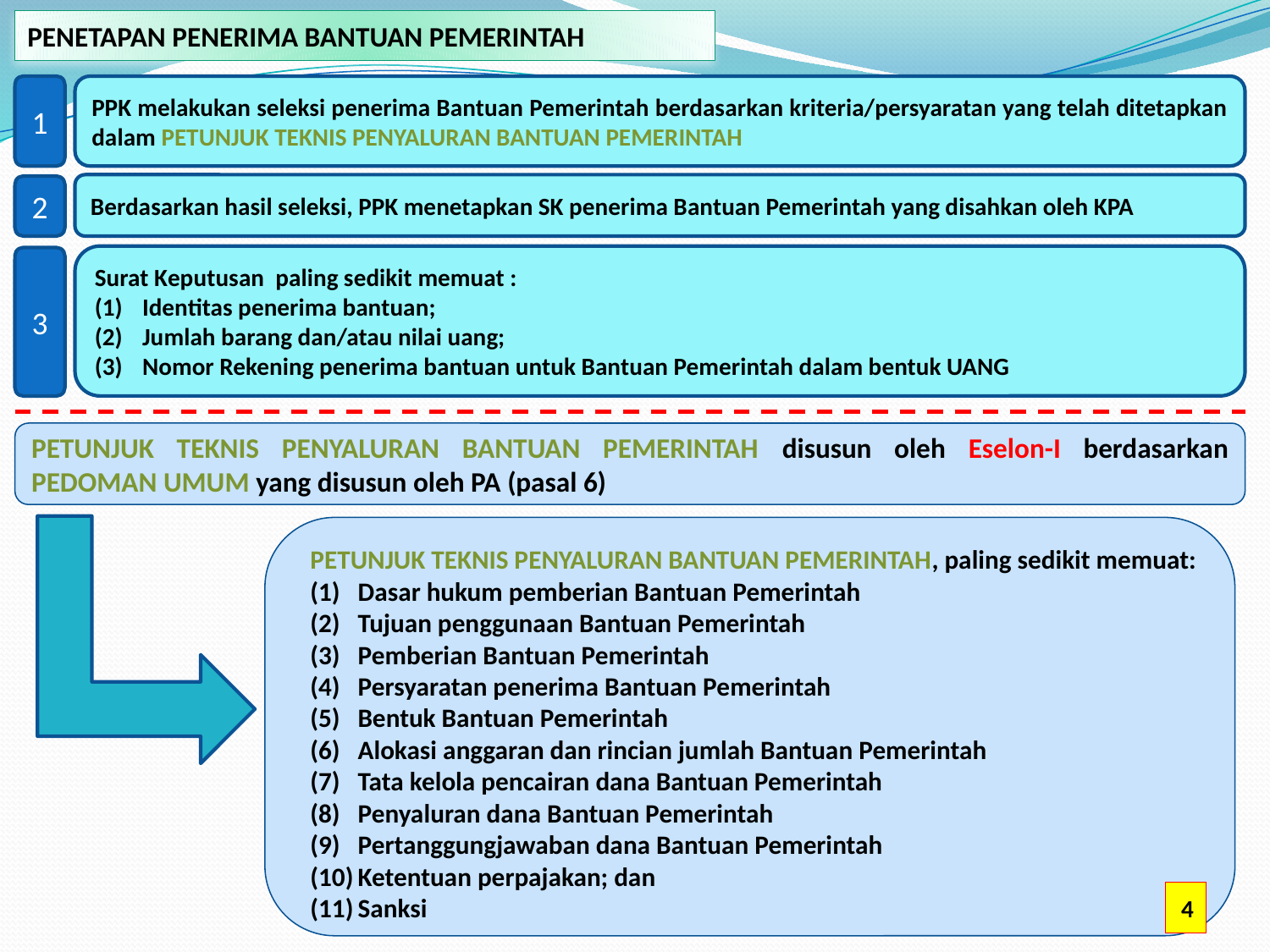

PENETAPAN PENERIMA BANTUAN PEMERINTAH
1
PPK melakukan seleksi penerima Bantuan Pemerintah berdasarkan kriteria/persyaratan yang telah ditetapkan dalam PETUNJUK TEKNIS PENYALURAN BANTUAN PEMERINTAH
Berdasarkan hasil seleksi, PPK menetapkan SK penerima Bantuan Pemerintah yang disahkan oleh KPA
2
Surat Keputusan  paling sedikit memuat :
Identitas penerima bantuan;
Jumlah barang dan/atau nilai uang;
Nomor Rekening penerima bantuan untuk Bantuan Pemerintah dalam bentuk UANG
3
PETUNJUK TEKNIS PENYALURAN BANTUAN PEMERINTAH disusun oleh Eselon-I berdasarkan PEDOMAN UMUM yang disusun oleh PA (pasal 6)
PETUNJUK TEKNIS PENYALURAN BANTUAN PEMERINTAH, paling sedikit memuat:
Dasar hukum pemberian Bantuan Pemerintah
Tujuan penggunaan Bantuan Pemerintah
Pemberian Bantuan Pemerintah
Persyaratan penerima Bantuan Pemerintah
Bentuk Bantuan Pemerintah
Alokasi anggaran dan rincian jumlah Bantuan Pemerintah
Tata kelola pencairan dana Bantuan Pemerintah
Penyaluran dana Bantuan Pemerintah
Pertanggungjawaban dana Bantuan Pemerintah
Ketentuan perpajakan; dan
Sanksi

4
4